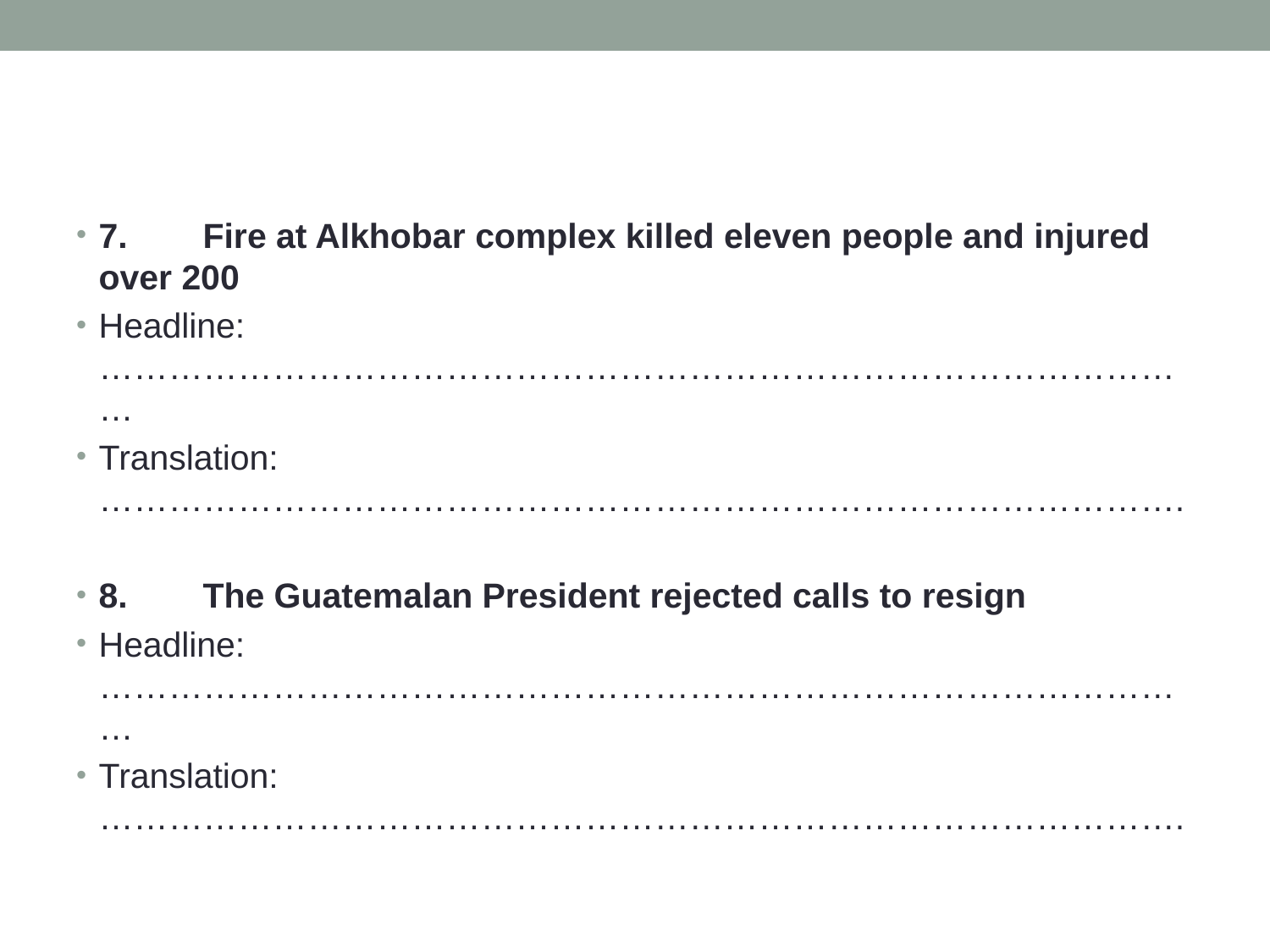

7.	Fire at Alkhobar complex killed eleven people and injured over 200
Headline: ……………………………………………………………………………………
Translation: ………………………………………………………………………………….

8.	The Guatemalan President rejected calls to resign
Headline: ……………………………………………………………………………………
Translation: ………………………………………………………………………………….